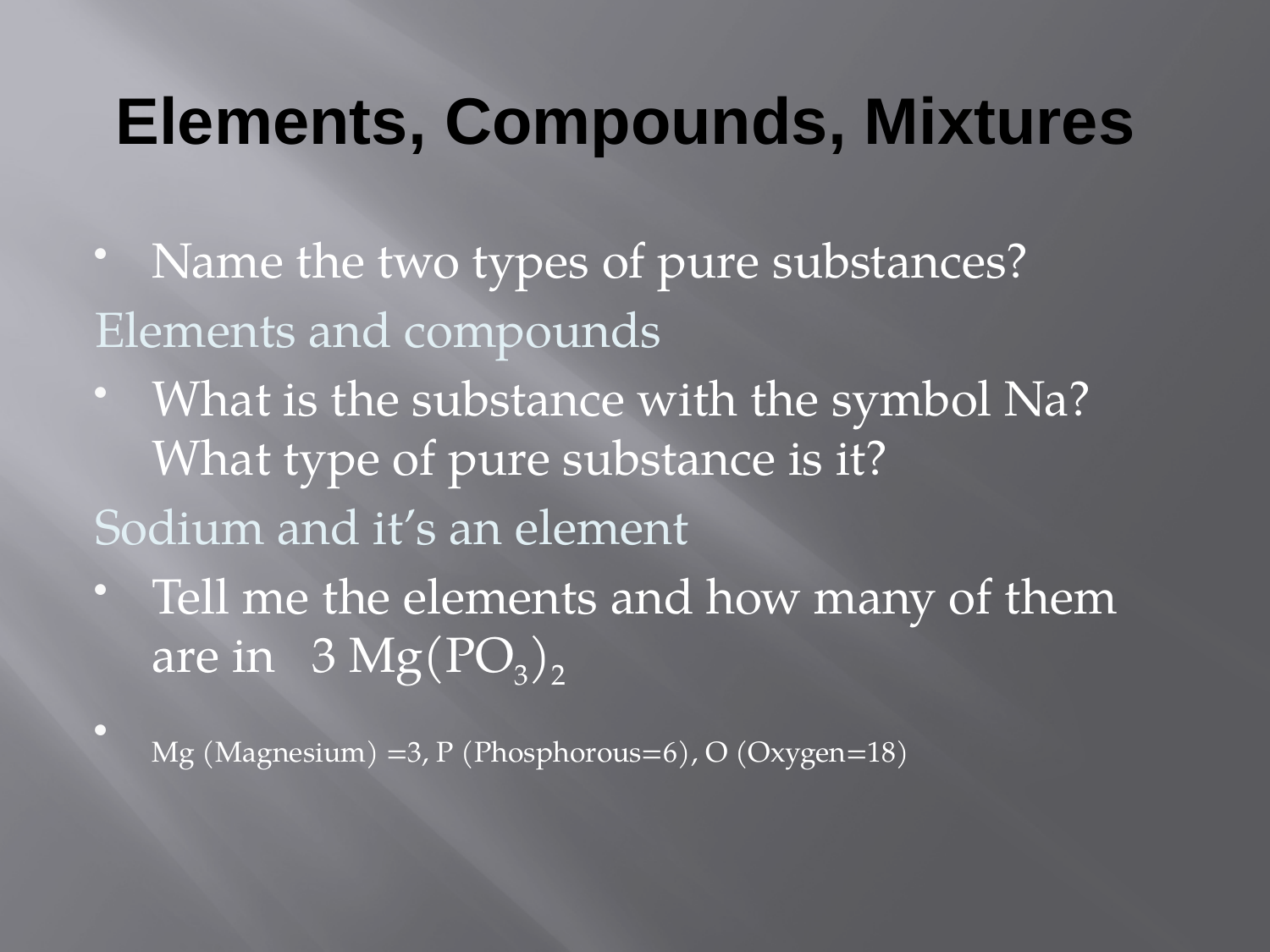

# Elements, Compounds, Mixtures
Name the two types of pure substances?
Elements and compounds
What is the substance with the symbol Na? What type of pure substance is it?
Sodium and it’s an element
Tell me the elements and how many of them are in   3 Mg(PO3)2
Mg (Magnesium) =3, P (Phosphorous=6), O (Oxygen=18)